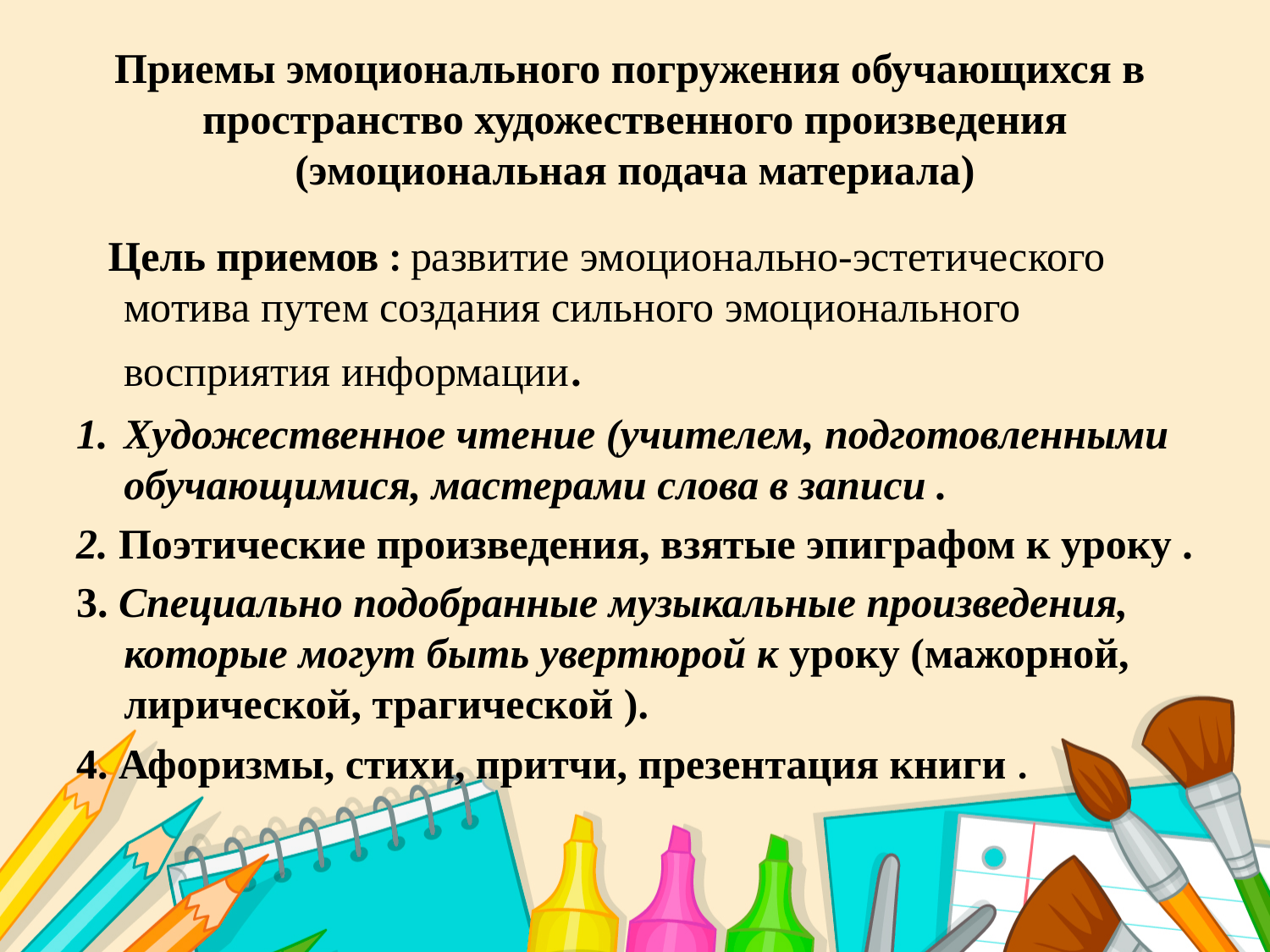

# Приемы эмоционального погружения обучающихся в пространство художественного произведения (эмоциональная подача материала)
   Цель приемов : развитие эмоционально-эстетического мотива путем создания сильного эмоционального восприятия информации.
Художественное чтение (учителем, подготовленными обучающимися, мастерами слова в записи .
2. Поэтические произведения, взятые эпиграфом к уроку .
3. Специально подобранные музыкальные произведения, которые могут быть увертюрой к уроку (мажорной, лирической, трагической ).
4. Афоризмы, стихи, притчи, презентация книги .